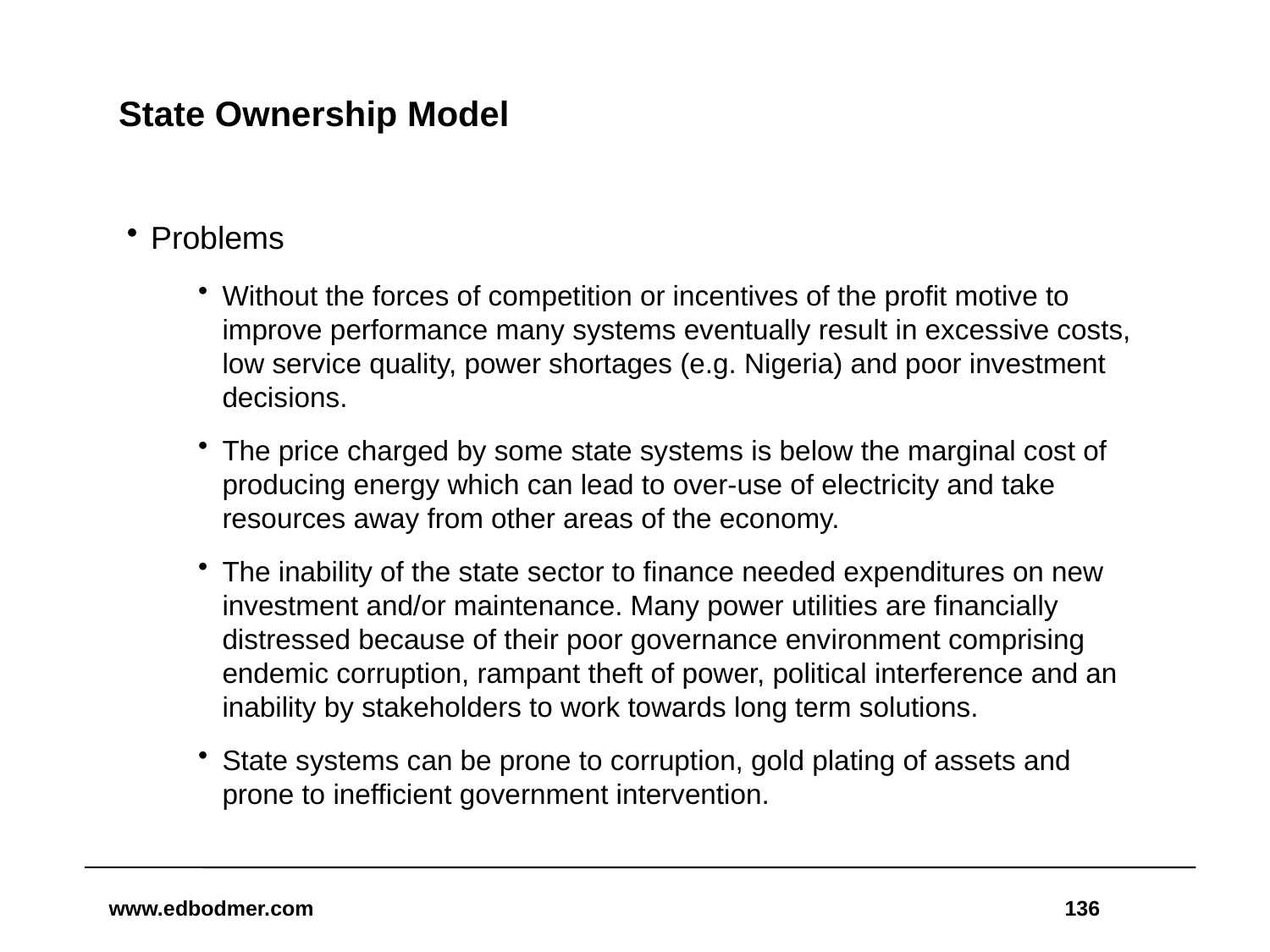

# State Ownership Model
Problems
Without the forces of competition or incentives of the profit motive to improve performance many systems eventually result in excessive costs, low service quality, power shortages (e.g. Nigeria) and poor investment decisions.
The price charged by some state systems is below the marginal cost of producing energy which can lead to over-use of electricity and take resources away from other areas of the economy.
The inability of the state sector to finance needed expenditures on new investment and/or maintenance. Many power utilities are financially distressed because of their poor governance environment comprising endemic corruption, rampant theft of power, political interference and an inability by stakeholders to work towards long term solutions.
State systems can be prone to corruption, gold plating of assets and prone to inefficient government intervention.